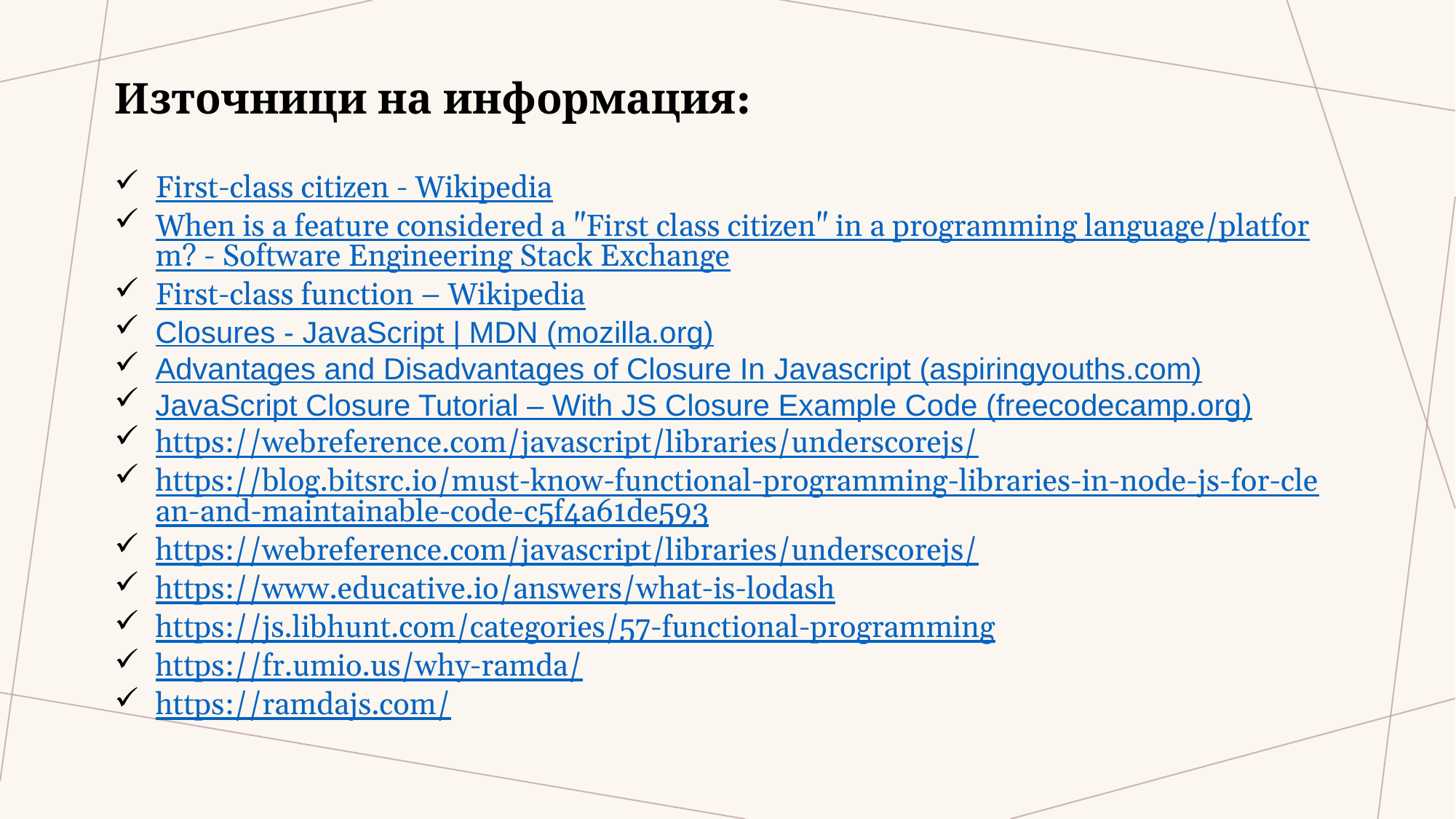

Източници на информация:

First-class citizen - Wikipedia
When is a feature considered a "First class citizen" in a programming language/platform? - Software Engineering Stack Exchange
First-class function – Wikipedia
Closures - JavaScript | MDN (mozilla.org)
Advantages and Disadvantages of Closure In Javascript (aspiringyouths.com)
JavaScript Closure Tutorial – With JS Closure Example Code (freecodecamp.org)
https://webreference.com/javascript/libraries/underscorejs/
https://blog.bitsrc.io/must-know-functional-programming-libraries-in-node-js-for-clean-and-maintainable-code-c5f4a61de593
https://webreference.com/javascript/libraries/underscorejs/
https://www.educative.io/answers/what-is-lodash
https://js.libhunt.com/categories/57-functional-programming
https://fr.umio.us/why-ramda/
https://ramdajs.com/